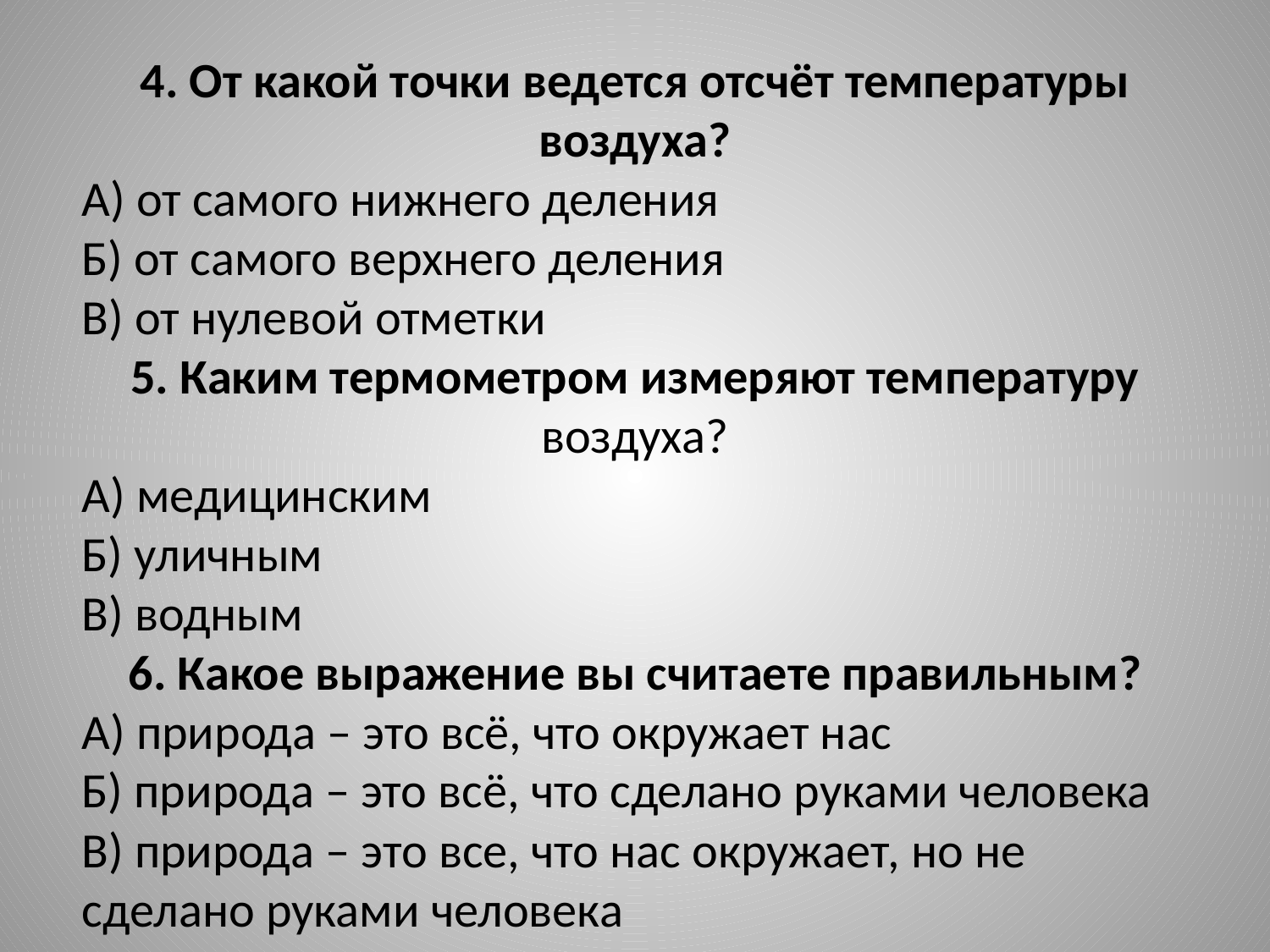

4. От какой точки ведется отсчёт температуры воздуха?
А) от самого нижнего деления
Б) от самого верхнего деления
В) от нулевой отметки
5. Каким термометром измеряют температуру воздуха?
А) медицинским
Б) уличным
В) водным
6. Какое выражение вы считаете правильным?
А) природа – это всё, что окружает нас
Б) природа – это всё, что сделано руками человека
В) природа – это все, что нас окружает, но не сделано руками человека